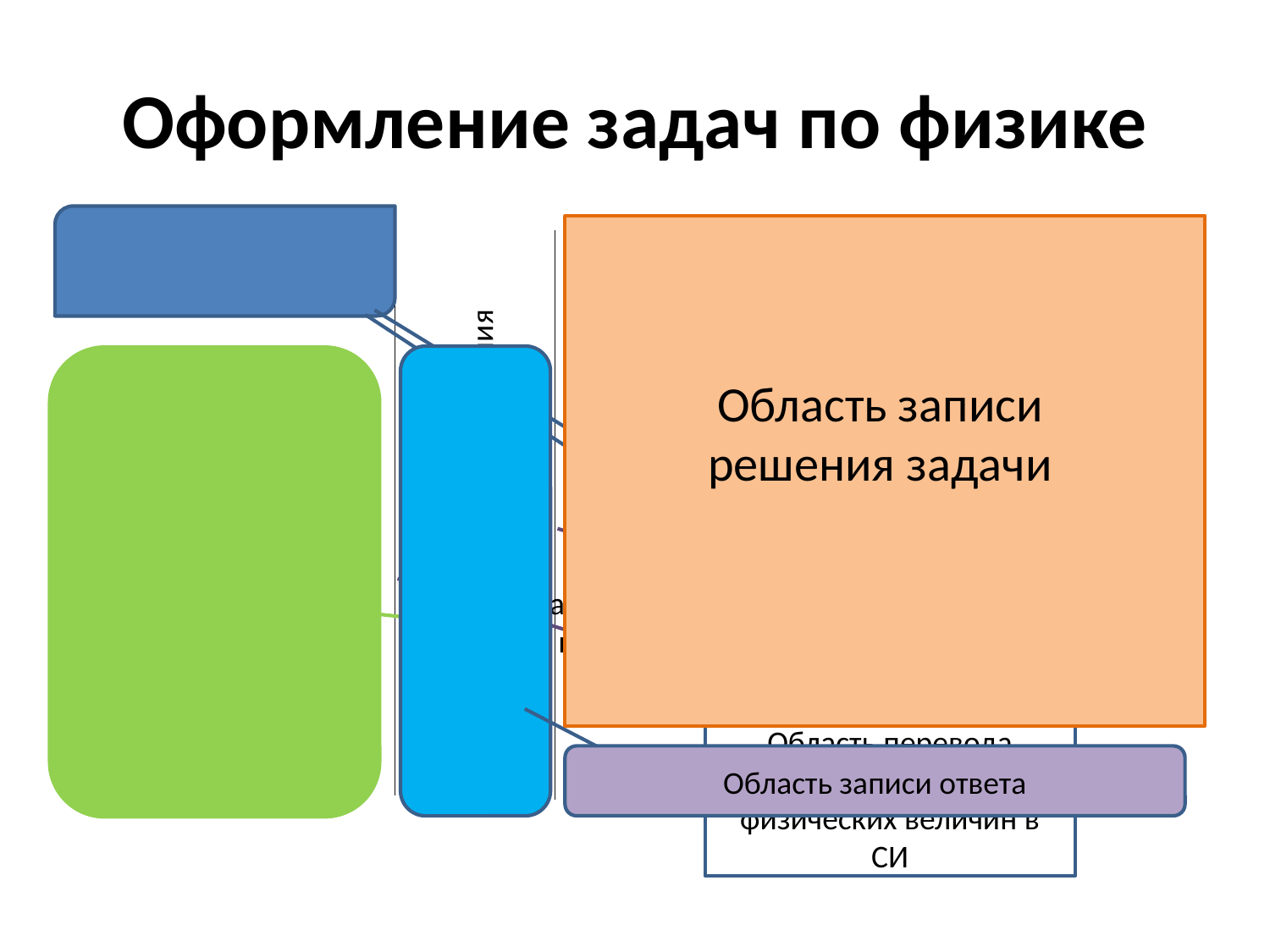

# Оформление задач по физике

Область, в которой записывается вопрос задачи

Область записи решения задачи
Вопрос задачи
Решение задачи:
А) Пояснительный рисунок,
Б) исходные формулы,
В) математические преобразования,
Г) подсчеты,
Д) действия с единицами измерения

Область перевода единиц измерения физических величин в СИ

Область, в которой записывается краткое условие задачи

Краткое

условие

задачи
Горизонтальная линия

Перевод     единиц    измерения

Вертикальная линия

Вертикальная линия
Ответ

Область записи ответа